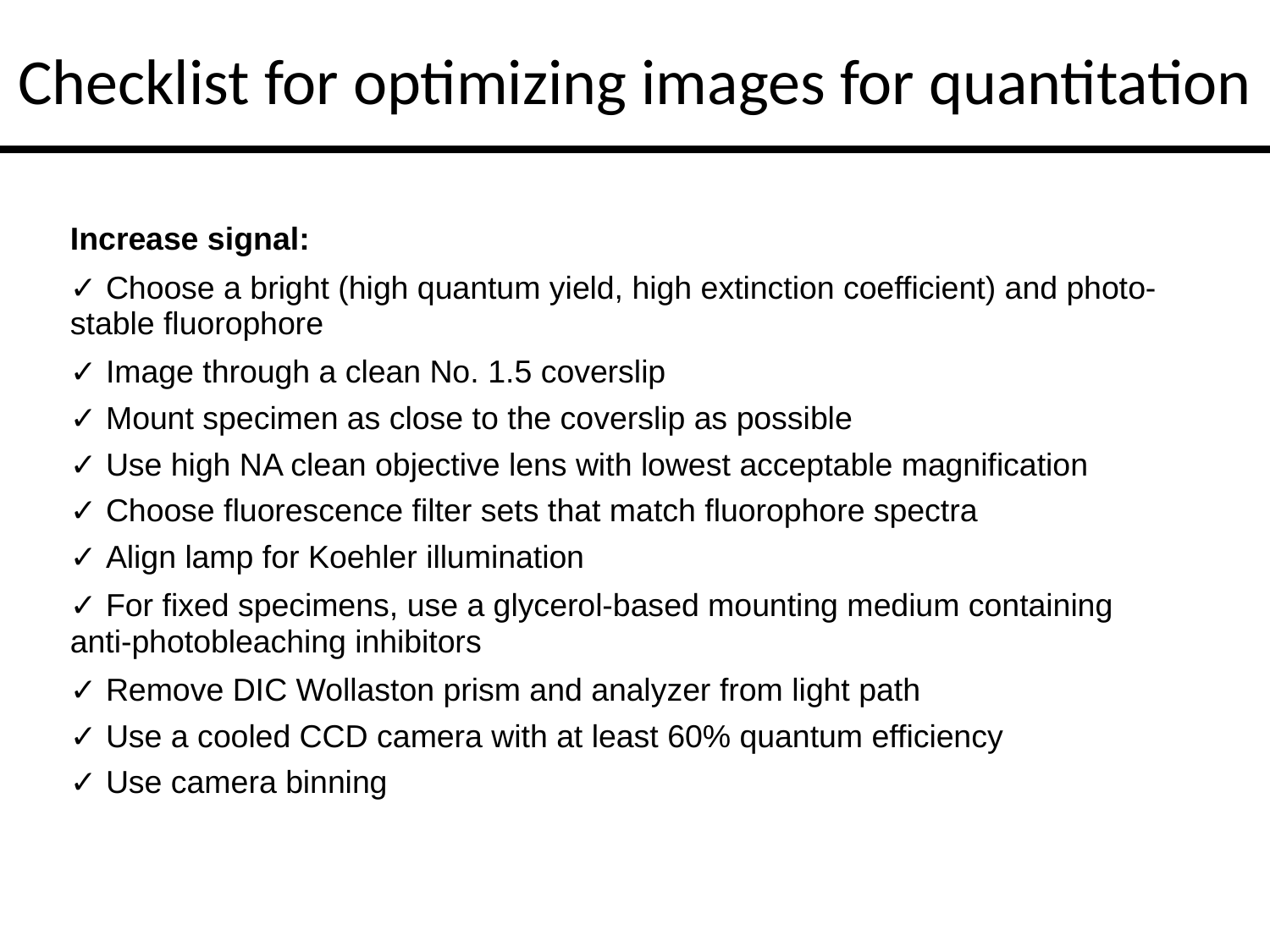

# Checklist for optimizing images for quantitation
| Increase signal: |
| --- |
| ✓ Choose a bright (high quantum yield, high extinction coefficient) and photo-stable fluorophore |
| ✓ Image through a clean No. 1.5 coverslip |
| ✓ Mount specimen as close to the coverslip as possible |
| ✓ Use high NA clean objective lens with lowest acceptable magnification |
| ✓ Choose fluorescence filter sets that match fluorophore spectra |
| ✓ Align lamp for Koehler illumination |
| ✓ For fixed specimens, use a glycerol-based mounting medium containing anti-photobleaching inhibitors |
| ✓ Remove DIC Wollaston prism and analyzer from light path |
| ✓ Use a cooled CCD camera with at least 60% quantum efficiency |
| ✓ Use camera binning |